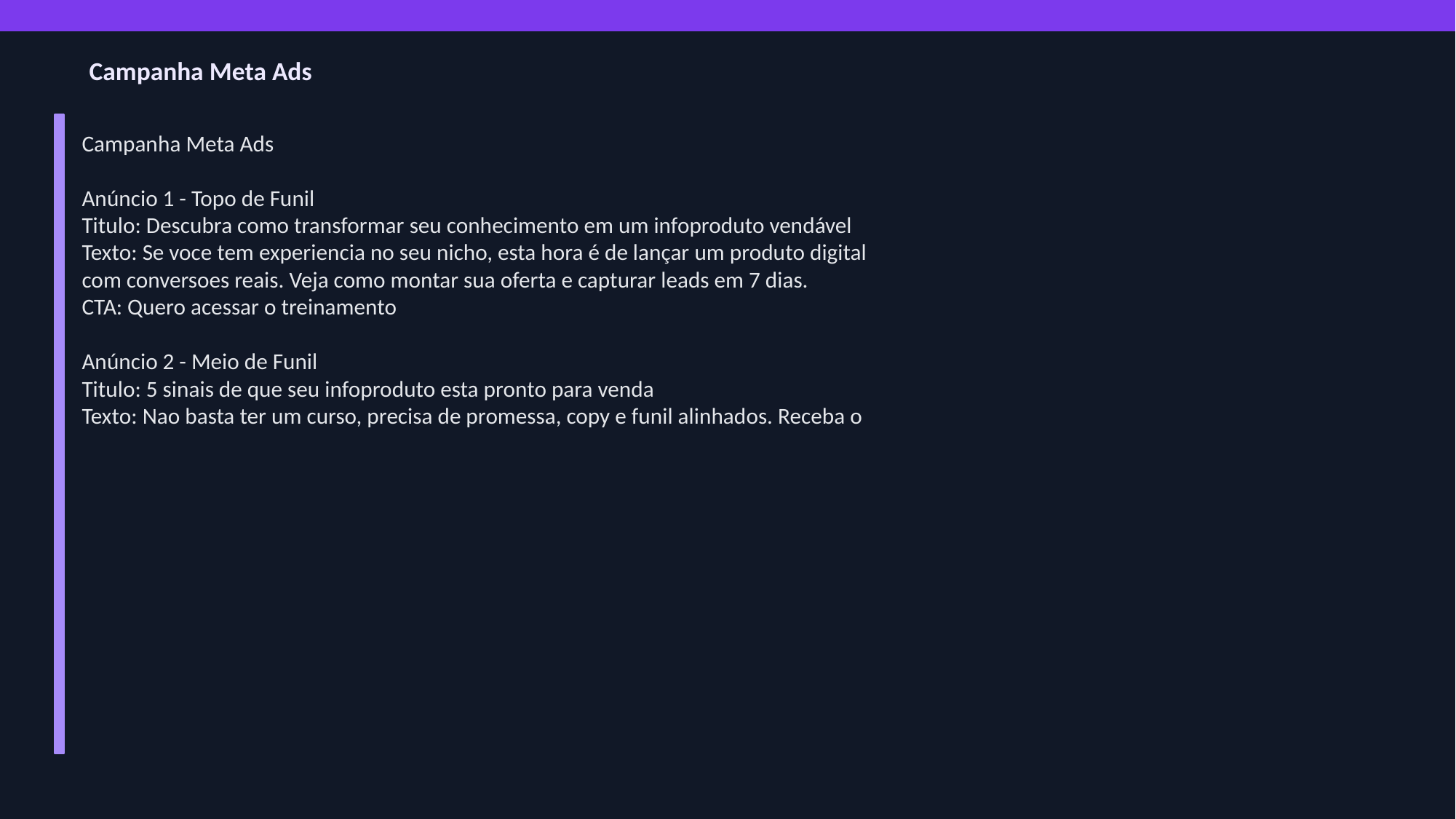

Campanha Meta Ads

Campanha Meta Ads

Anúncio 1 - Topo de Funil
Titulo: Descubra como transformar seu conhecimento em um infoproduto vendável
Texto: Se voce tem experiencia no seu nicho, esta hora é de lançar um produto digital
com conversoes reais. Veja como montar sua oferta e capturar leads em 7 dias.
CTA: Quero acessar o treinamento

Anúncio 2 - Meio de Funil
Titulo: 5 sinais de que seu infoproduto esta pronto para venda
Texto: Nao basta ter um curso, precisa de promessa, copy e funil alinhados. Receba o